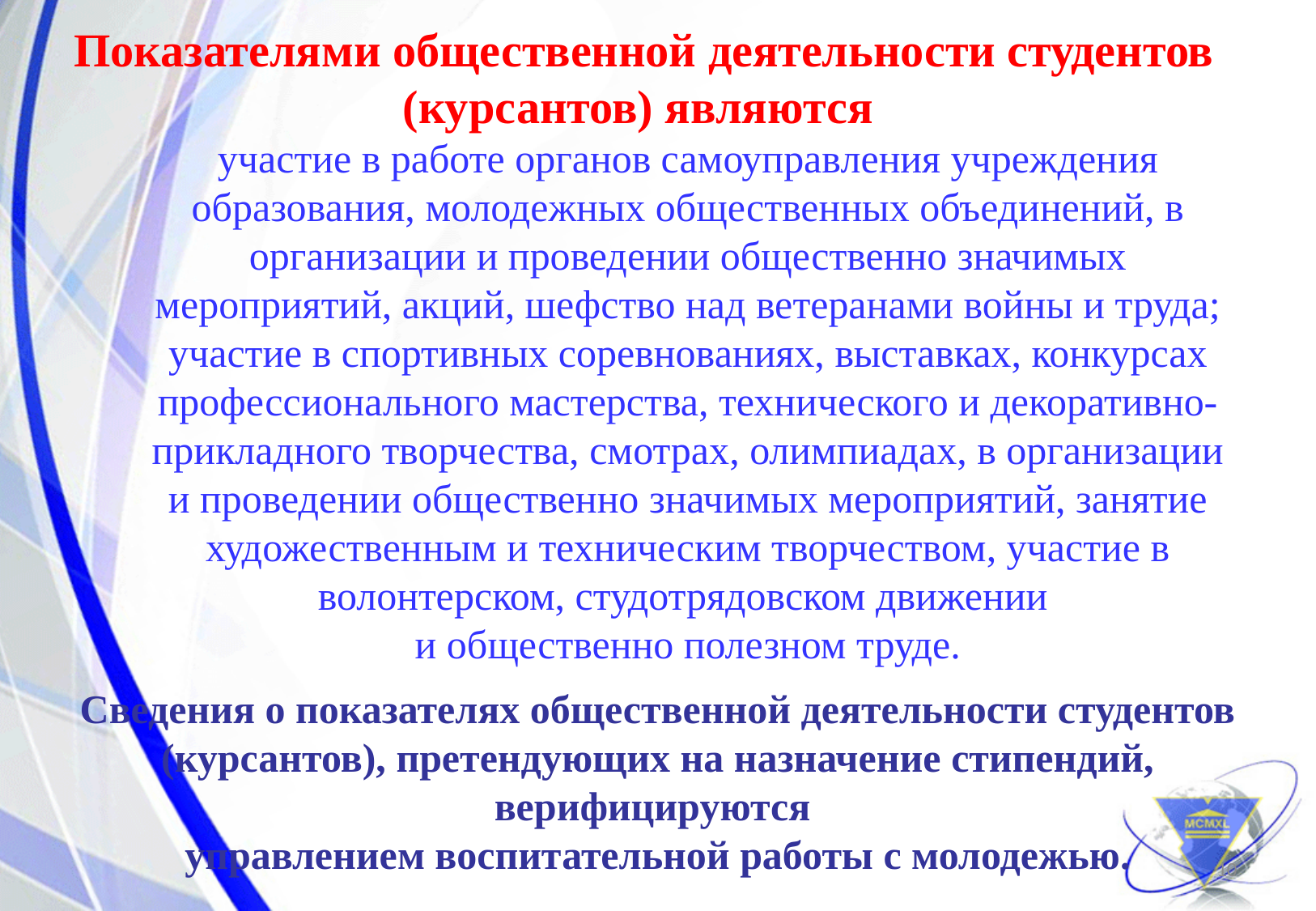

# Показателями общественной деятельности студентов (курсантов) являются
участие в работе органов самоуправления учреждения образования, молодежных общественных объединений, в организации и проведении общественно значимых мероприятий, акций, шефство над ветеранами войны и труда; участие в спортивных соревнованиях, выставках, конкурсах профессионального мастерства, технического и декоративно-прикладного творчества, смотрах, олимпиадах, в организации и проведении общественно значимых мероприятий, занятие художественным и техническим творчеством, участие в волонтерском, студотрядовском движении
и общественно полезном труде.

Сведения о показателях общественной деятельности студентов (курсантов), претендующих на назначение стипендий, верифицируются
управлением воспитательной работы с молодежью.

10